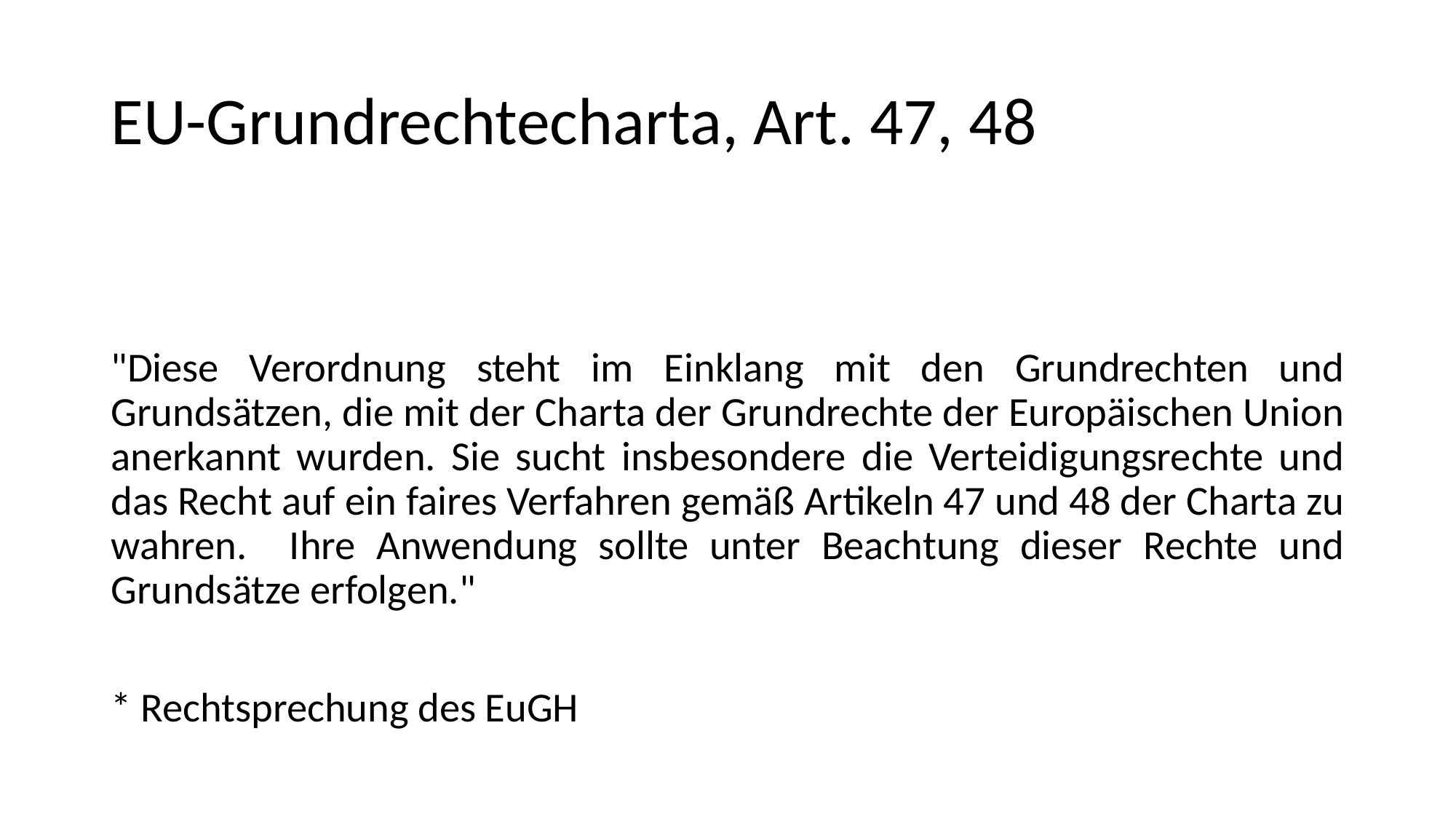

# EU-Grundrechtecharta, Art. 47, 48

"Diese Verordnung steht im Einklang mit den Grundrechten und Grundsätzen, die mit der Charta der Grundrechte der Europäischen Union anerkannt wurden. Sie sucht insbesondere die Verteidigungsrechte und das Recht auf ein faires Verfahren gemäß Artikeln 47 und 48 der Charta zu wahren.  Ihre Anwendung sollte unter Beachtung dieser Rechte und Grundsätze erfolgen."

* Rechtsprechung des EuGH